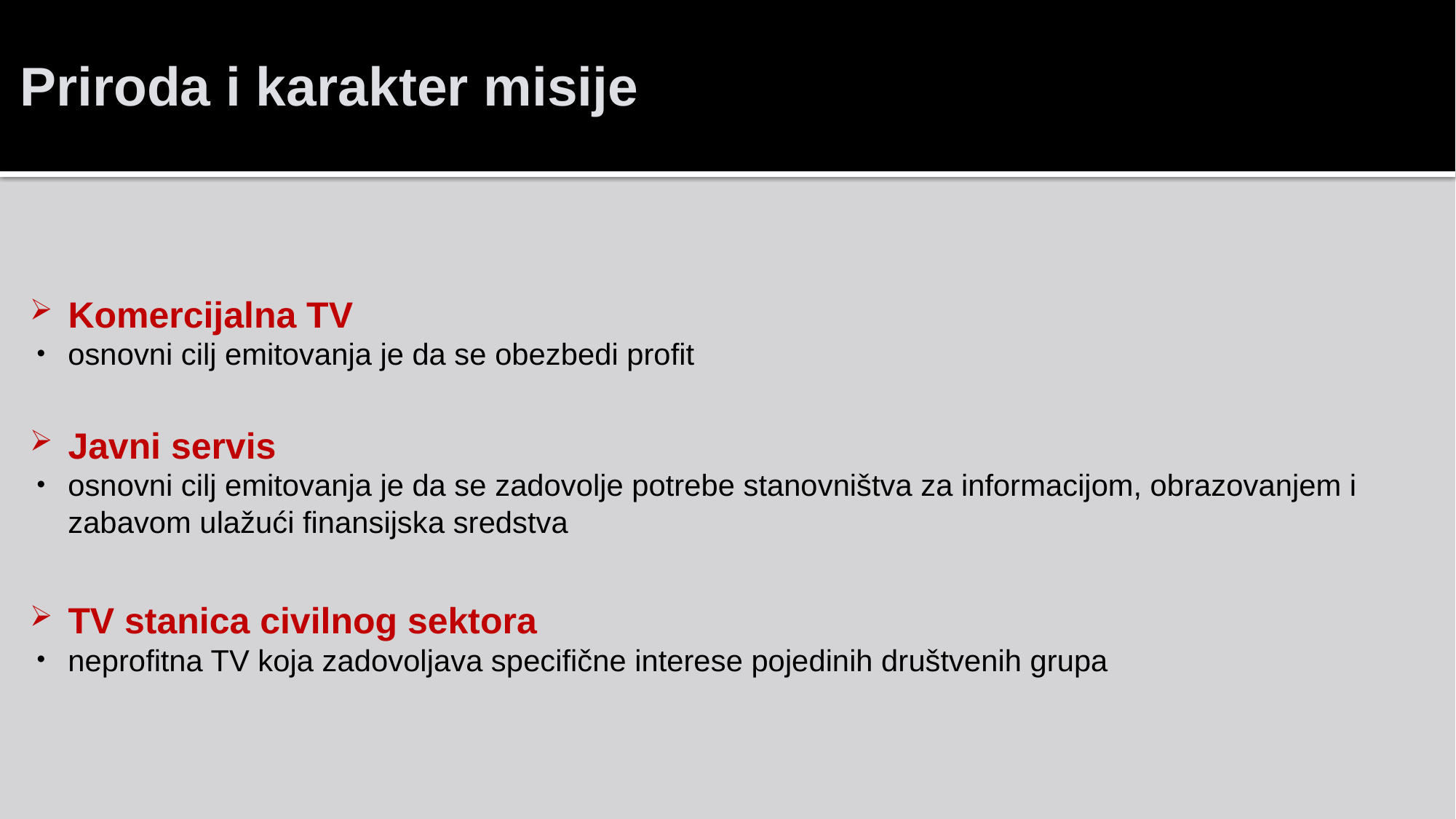

# Priroda i karakter misije

Komercijalna TV
osnovni cilj emitovanja je da se obezbedi profit

Javni servis
osnovni cilj emitovanja je da se zadovolje potrebe stanovništva za informacijom, obrazovanjem i zabavom ulažući finansijska sredstva

TV stanica civilnog sektora
neprofitna TV koja zadovoljava specifične interese pojedinih društvenih grupa